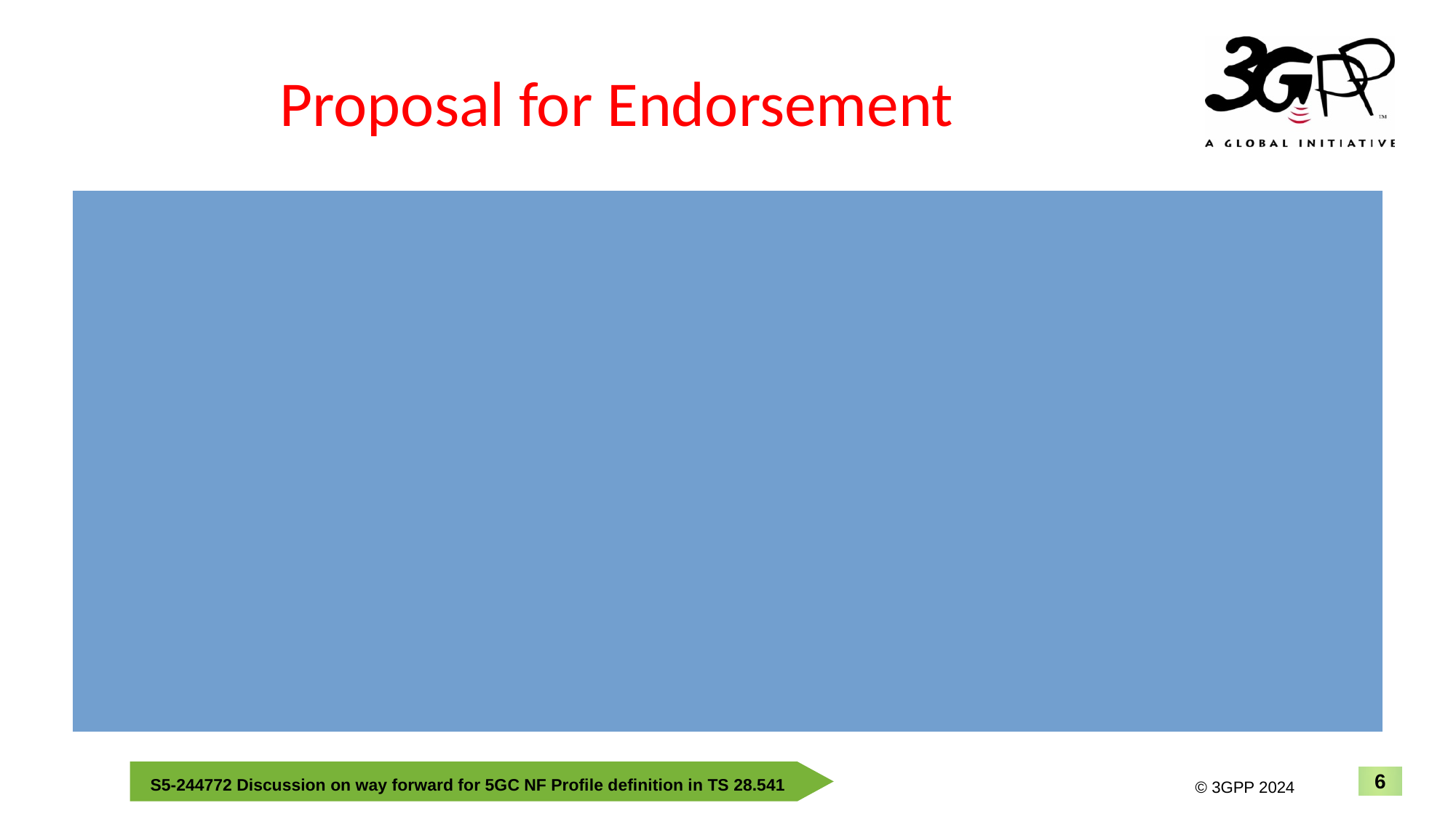

# Proposal for Endorsement
Select WFP1 as way forward